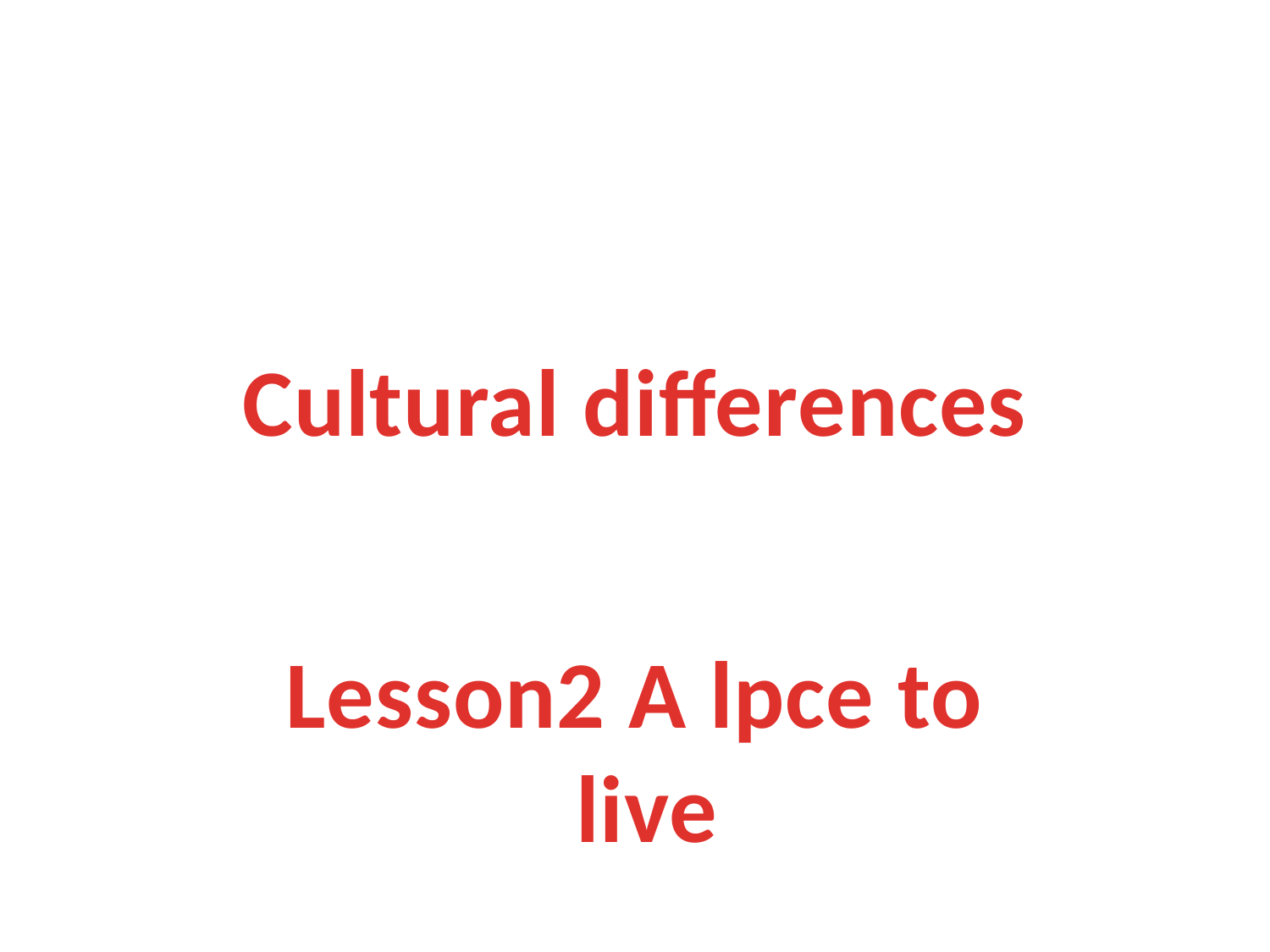

# Cultural differences

Lesson2 A lpce to live